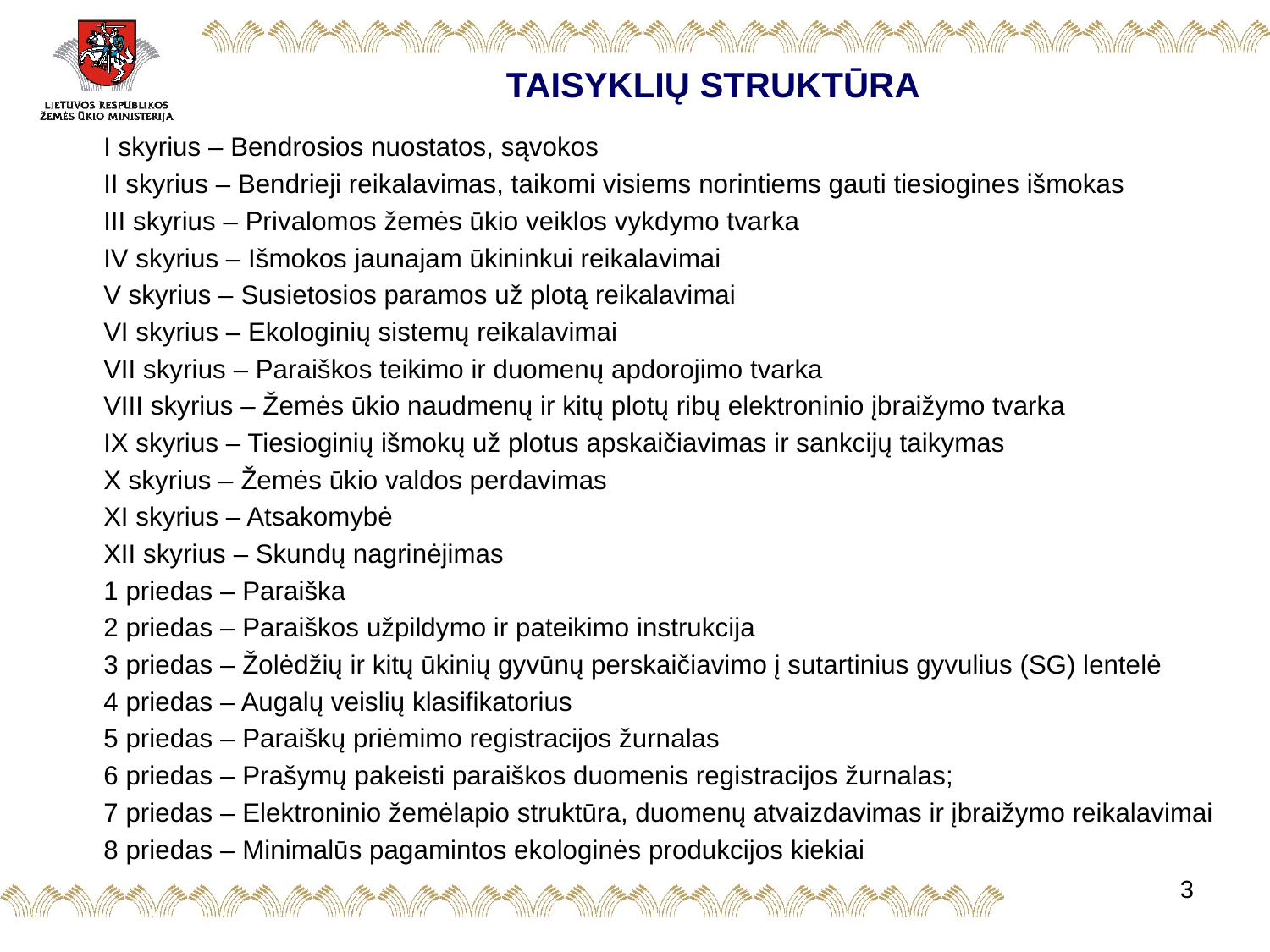

TAISYKLIŲ STRUKTŪRA
I skyrius – Bendrosios nuostatos, sąvokos
II skyrius – Bendrieji reikalavimas, taikomi visiems norintiems gauti tiesiogines išmokas
III skyrius – Privalomos žemės ūkio veiklos vykdymo tvarka
IV skyrius – Išmokos jaunajam ūkininkui reikalavimai
V skyrius – Susietosios paramos už plotą reikalavimai
VI skyrius – Ekologinių sistemų reikalavimai
VII skyrius – Paraiškos teikimo ir duomenų apdorojimo tvarka
VIII skyrius – Žemės ūkio naudmenų ir kitų plotų ribų elektroninio įbraižymo tvarka
IX skyrius – Tiesioginių išmokų už plotus apskaičiavimas ir sankcijų taikymas
X skyrius – Žemės ūkio valdos perdavimas
XI skyrius – Atsakomybė
XII skyrius – Skundų nagrinėjimas
1 priedas – Paraiška
2 priedas – Paraiškos užpildymo ir pateikimo instrukcija
3 priedas – Žolėdžių ir kitų ūkinių gyvūnų perskaičiavimo į sutartinius gyvulius (SG) lentelė
4 priedas – Augalų veislių klasifikatorius
5 priedas – Paraiškų priėmimo registracijos žurnalas
6 priedas – Prašymų pakeisti paraiškos duomenis registracijos žurnalas;
7 priedas – Elektroninio žemėlapio struktūra, duomenų atvaizdavimas ir įbraižymo reikalavimai
8 priedas – Minimalūs pagamintos ekologinės produkcijos kiekiai

3